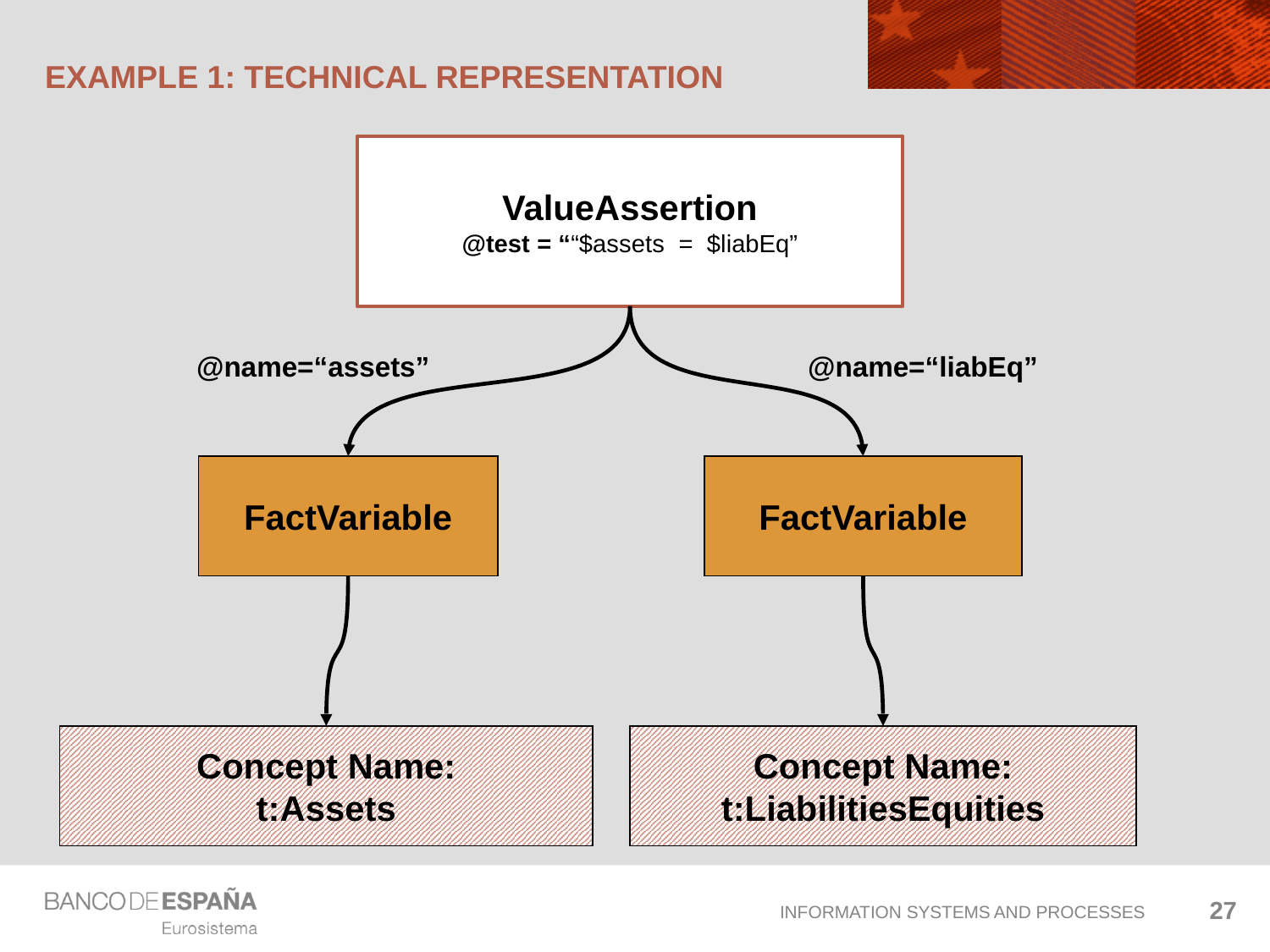

# Example 1: technical representation
ValueAssertion
@test = ““$assets  =  $liabEq”
@name=“liabEq”
@name=“assets”
FactVariable
FactVariable
Concept Name:
t:Assets
Concept Name:
t:LiabilitiesEquities
27